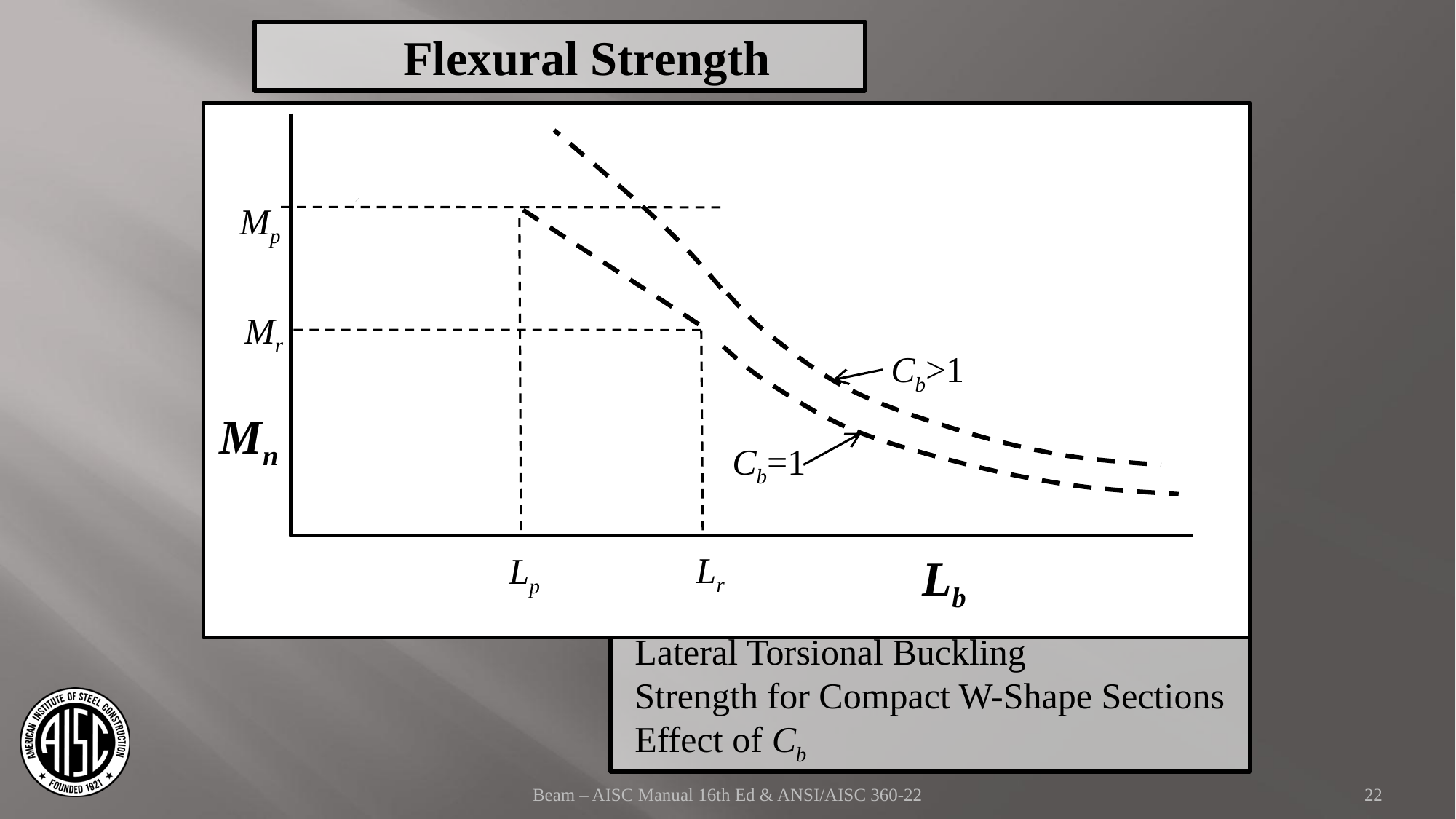

Flexural Strength

Mp

Mr

Cb>1

Mn

Cb=1

Lr
Lb
Lp
Lateral Torsional Buckling
Strength for Compact W-Shape Sections
Effect of Cb
Beam – AISC Manual 16th Ed & ANSI/AISC 360-22

22